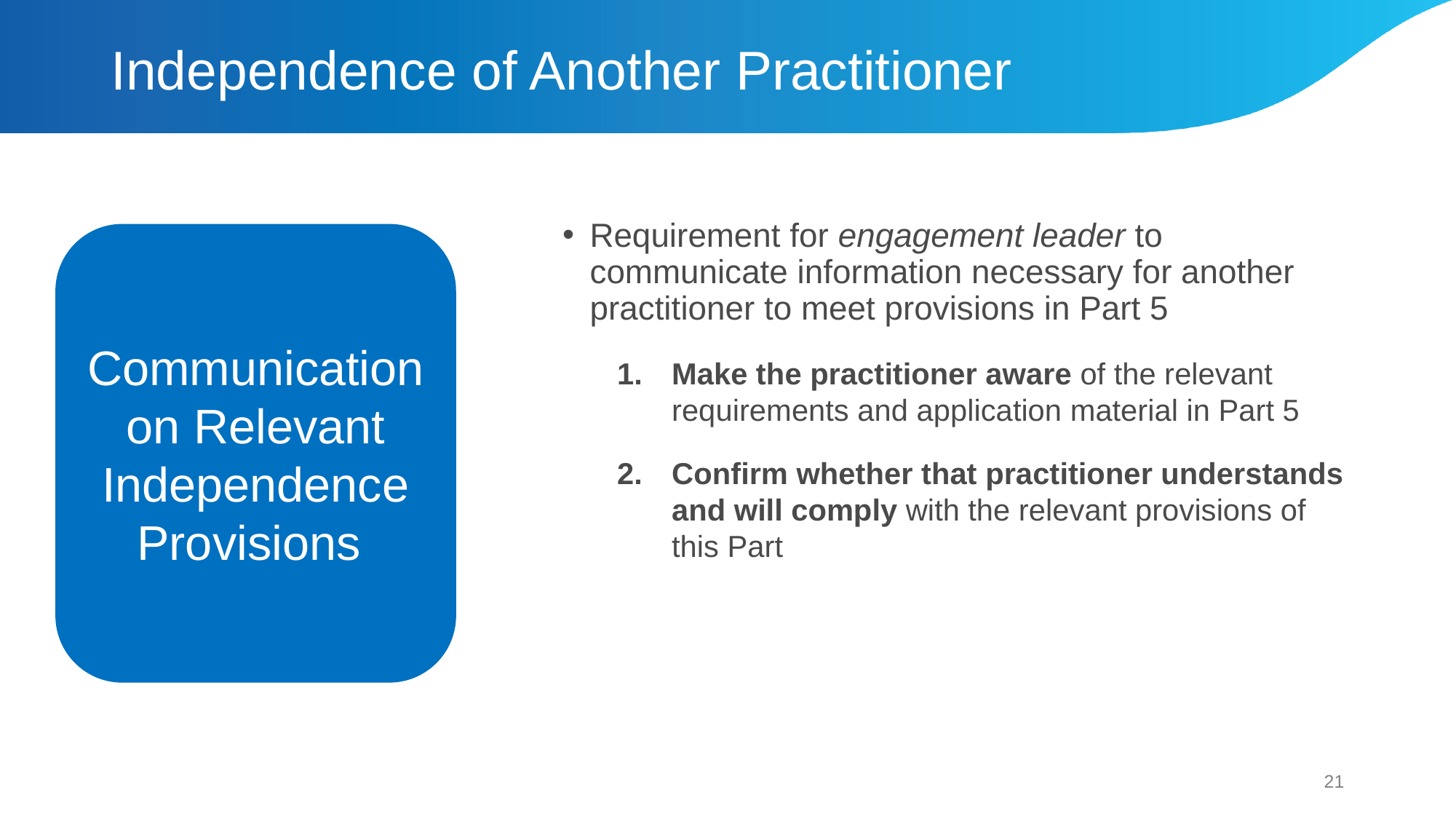

# Independence of Another Practitioner
Requirement for engagement leader to communicate information necessary for another practitioner to meet provisions in Part 5
Make the practitioner aware of the relevant requirements and application material in Part 5
Confirm whether that practitioner understands and will comply with the relevant provisions of this Part
Communication on Relevant Independence Provisions
21